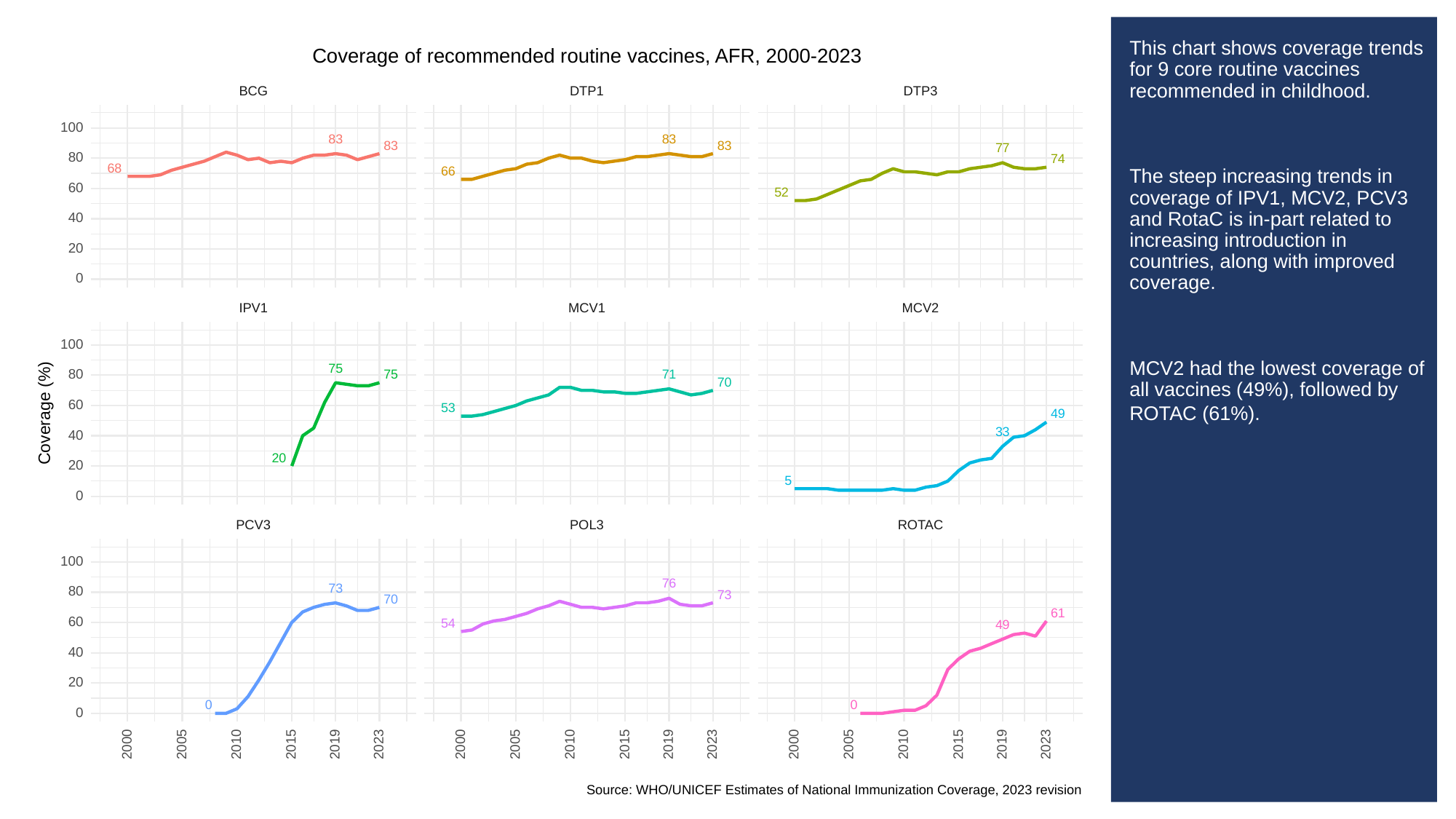

# This chart shows coverage trends for 9 core routine vaccines recommended in childhood.

The steep increasing trends in coverage of IPV1, MCV2, PCV3 and RotaC is in-part related to increasing introduction in countries, along with improved coverage.

MCV2 had the lowest coverage of all vaccines (49%), followed by
ROTAC (61%).

Coverage of recommended routine vaccines, AFR, 2000-2023
BCG
DTP3
DTP1

100

83
83
83
83

77

80

74

68
66

60
52

40

20

0

MCV1
MCV2
IPV1

100

75
80
71
75

70

60
53
Coverage (%)

49

33
40

20
20

5

0

POL3
PCV3
ROTAC

100

76
73
80
73

70

61
60
54
49

40

20

0
0
0

2023
2023
2023
2000
2005
2010
2015
2019
2000
2005
2010
2015
2019
2000
2005
2010
2015
2019
Source: WHO/UNICEF Estimates of National Immunization Coverage, 2023 revision